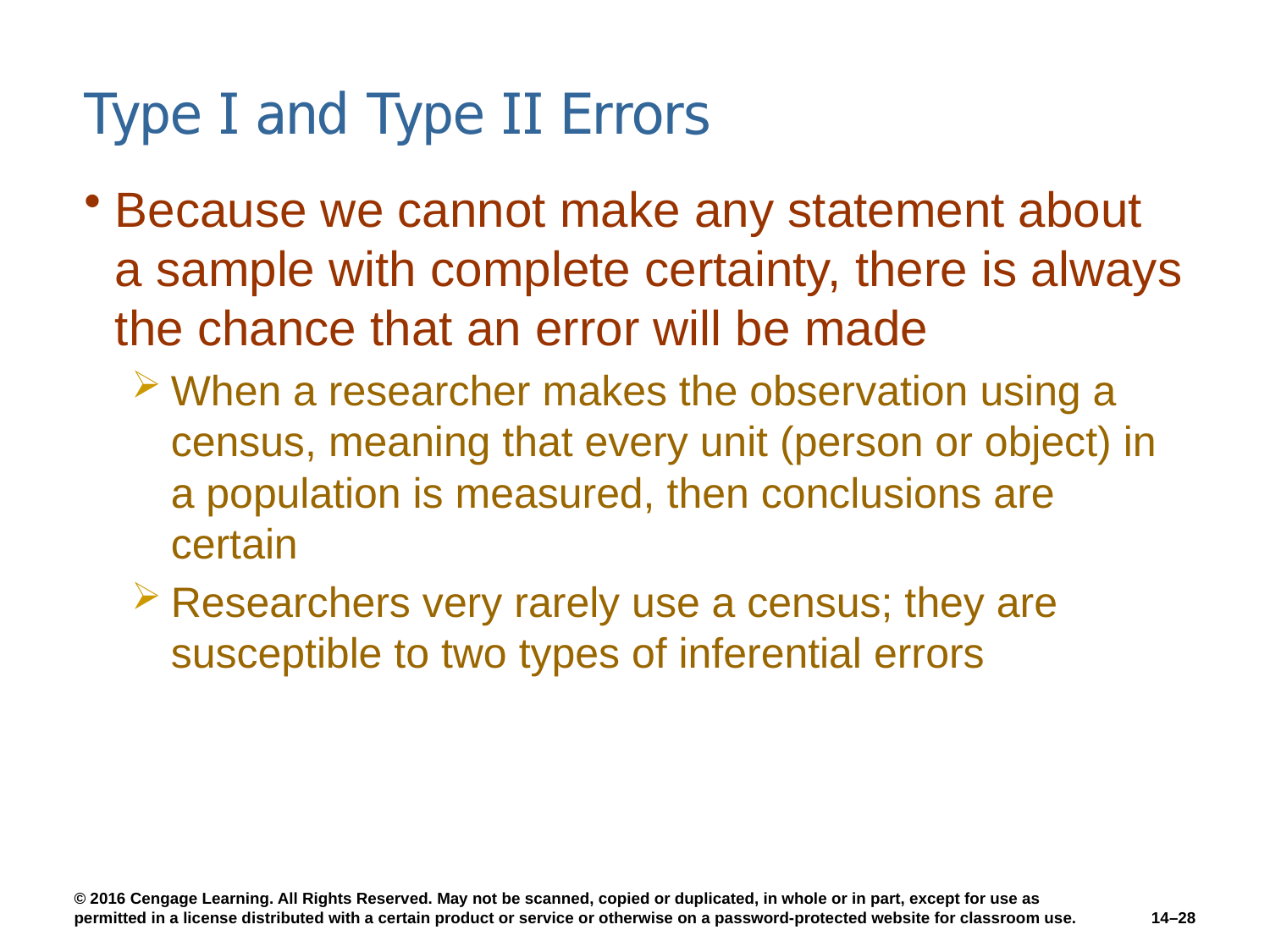

# Type I and Type II Errors
Because we cannot make any statement about a sample with complete certainty, there is always the chance that an error will be made
When a researcher makes the observation using a census, meaning that every unit (person or object) in a population is measured, then conclusions are certain
Researchers very rarely use a census; they are susceptible to two types of inferential errors
14–28
© 2016 Cengage Learning. All Rights Reserved. May not be scanned, copied or duplicated, in whole or in part, except for use as permitted in a license distributed with a certain product or service or otherwise on a password-protected website for classroom use.